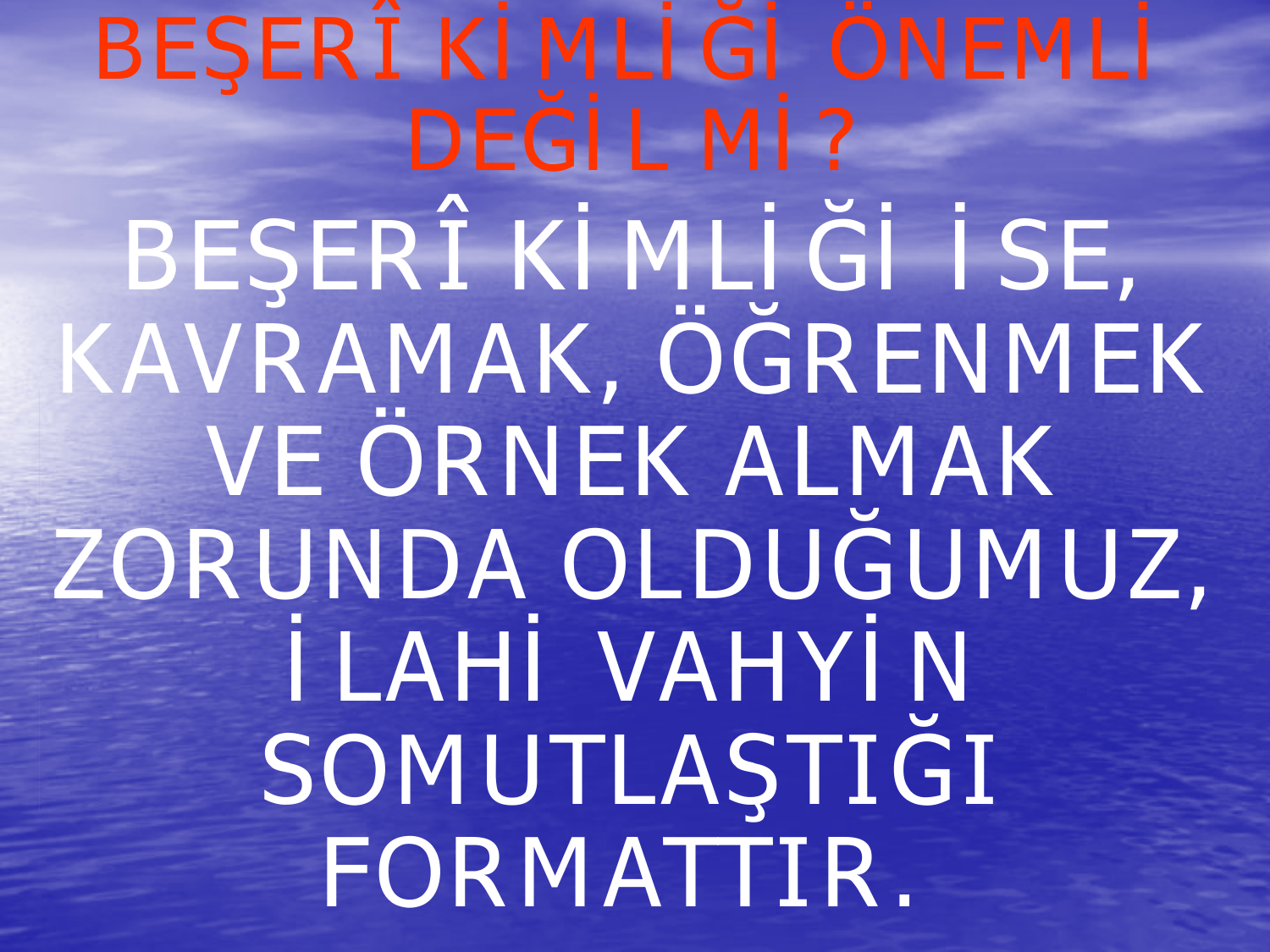

BEŞERÎ KİMLİĞİ ÖNEMLİ DEĞİL Mİ?
BEŞERÎ KİMLİĞİ İSE, KAVRAMAK, ÖĞRENMEK VE ÖRNEK ALMAK ZORUNDA OLDUĞUMUZ, İLAHİ VAHYİN SOMUTLAŞTIĞI FORMATTIR.
#